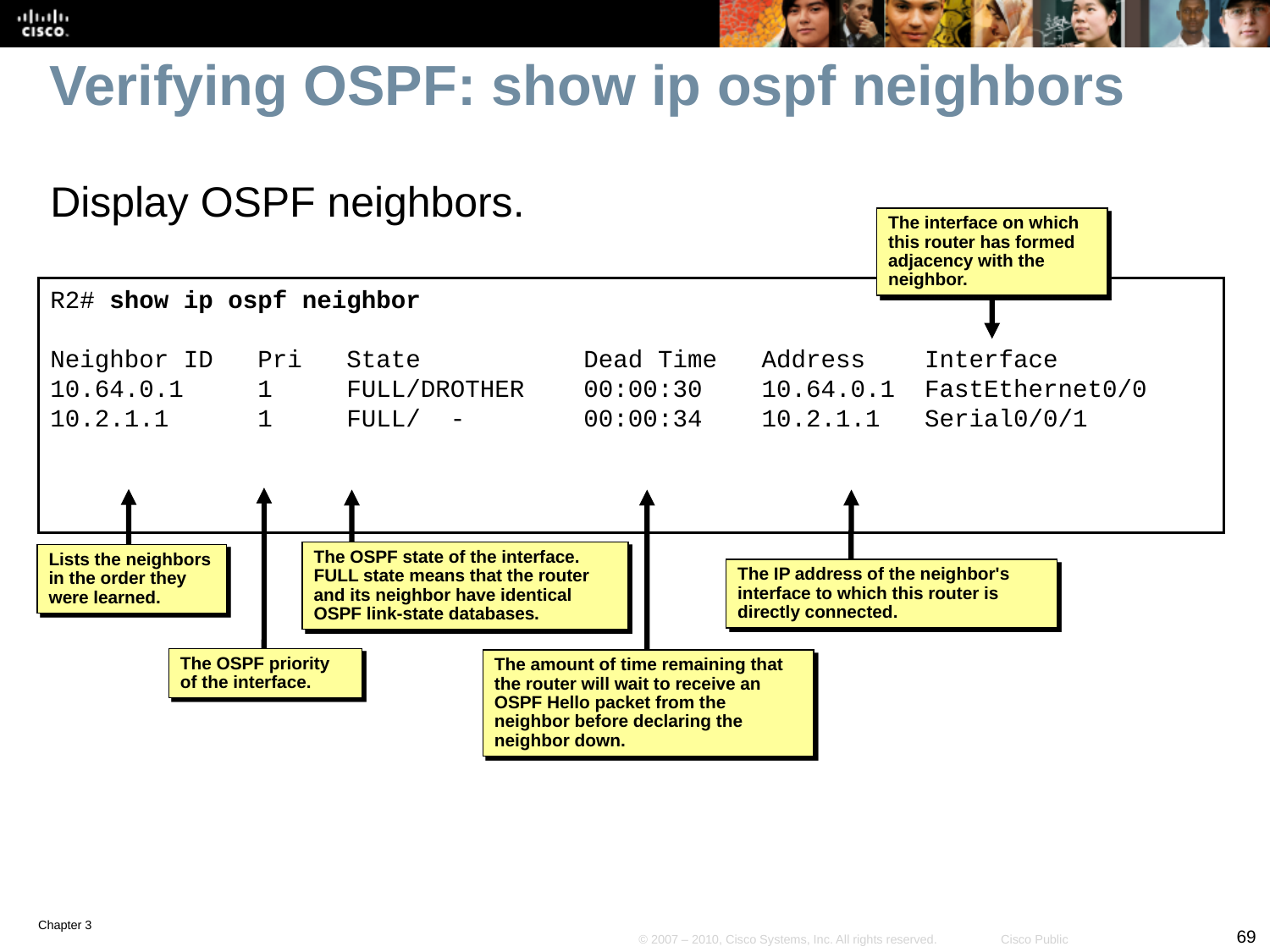

# Verifying OSPF: show ip ospf neighbors
Display OSPF neighbors.

The interface on which this router has formed adjacency with the neighbor.

R2# show ip ospf neighbor

Neighbor ID   Pri   State           Dead Time   Address    Interface
10.64.0.1     1     FULL/DROTHER    00:00:30    10.64.0.1  FastEthernet0/0
10.2.1.1      1     FULL/  -        00:00:34    10.2.1.1   Serial0/0/1

The IP address of the neighbor's interface to which this router is directly connected.

The OSPF priority of the interface.

Lists the neighbors in the order they were learned.

The OSPF state of the interface. FULL state means that the router and its neighbor have identical OSPF link-state databases.

The amount of time remaining that the router will wait to receive an OSPF Hello packet from the neighbor before declaring the neighbor down.